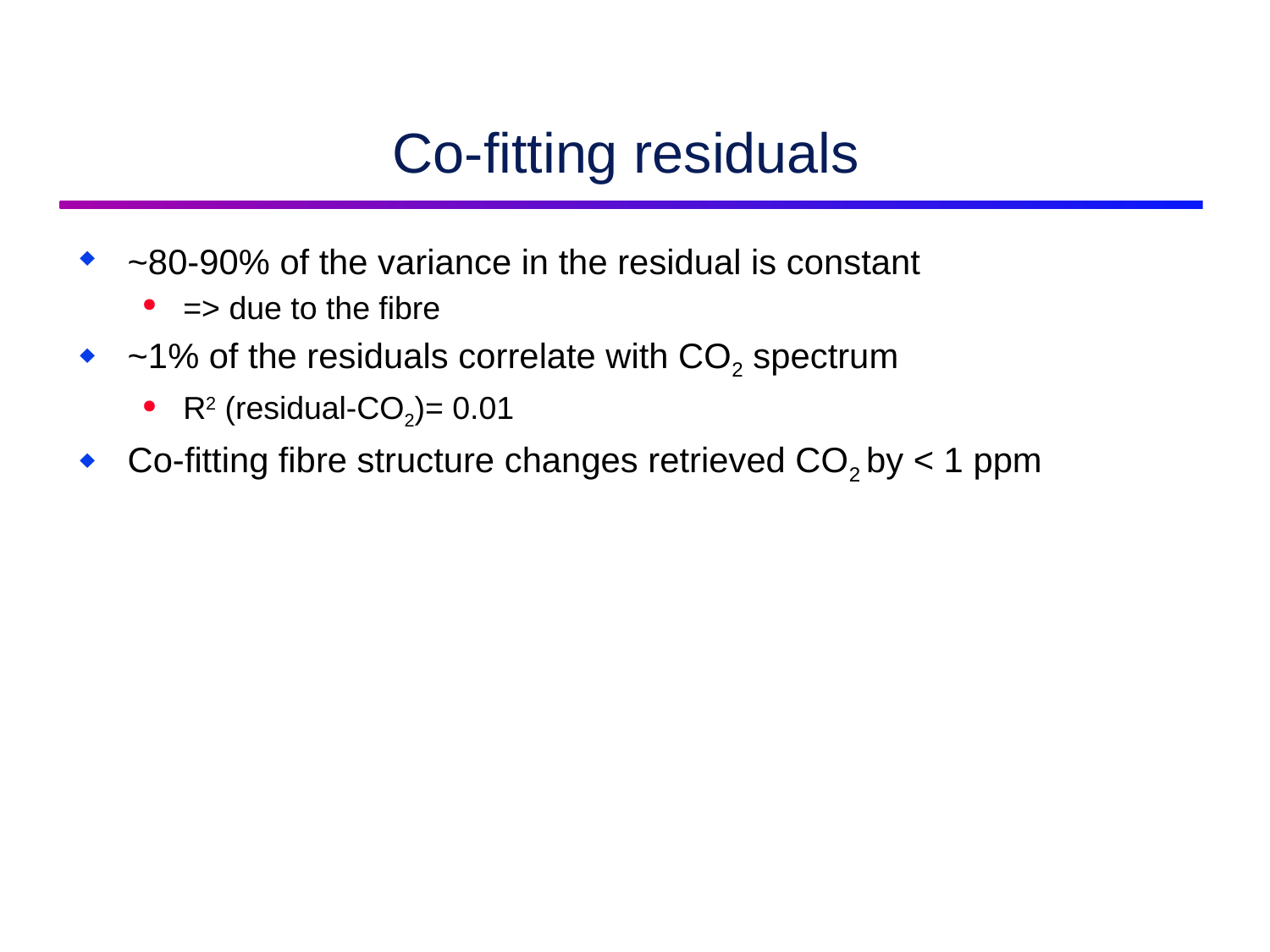

# Co-fitting residuals
~80-90% of the variance in the residual is constant
=> due to the fibre
~1% of the residuals correlate with CO2 spectrum
R2 (residual-CO2)= 0.01
Co-fitting fibre structure changes retrieved CO2 by < 1 ppm